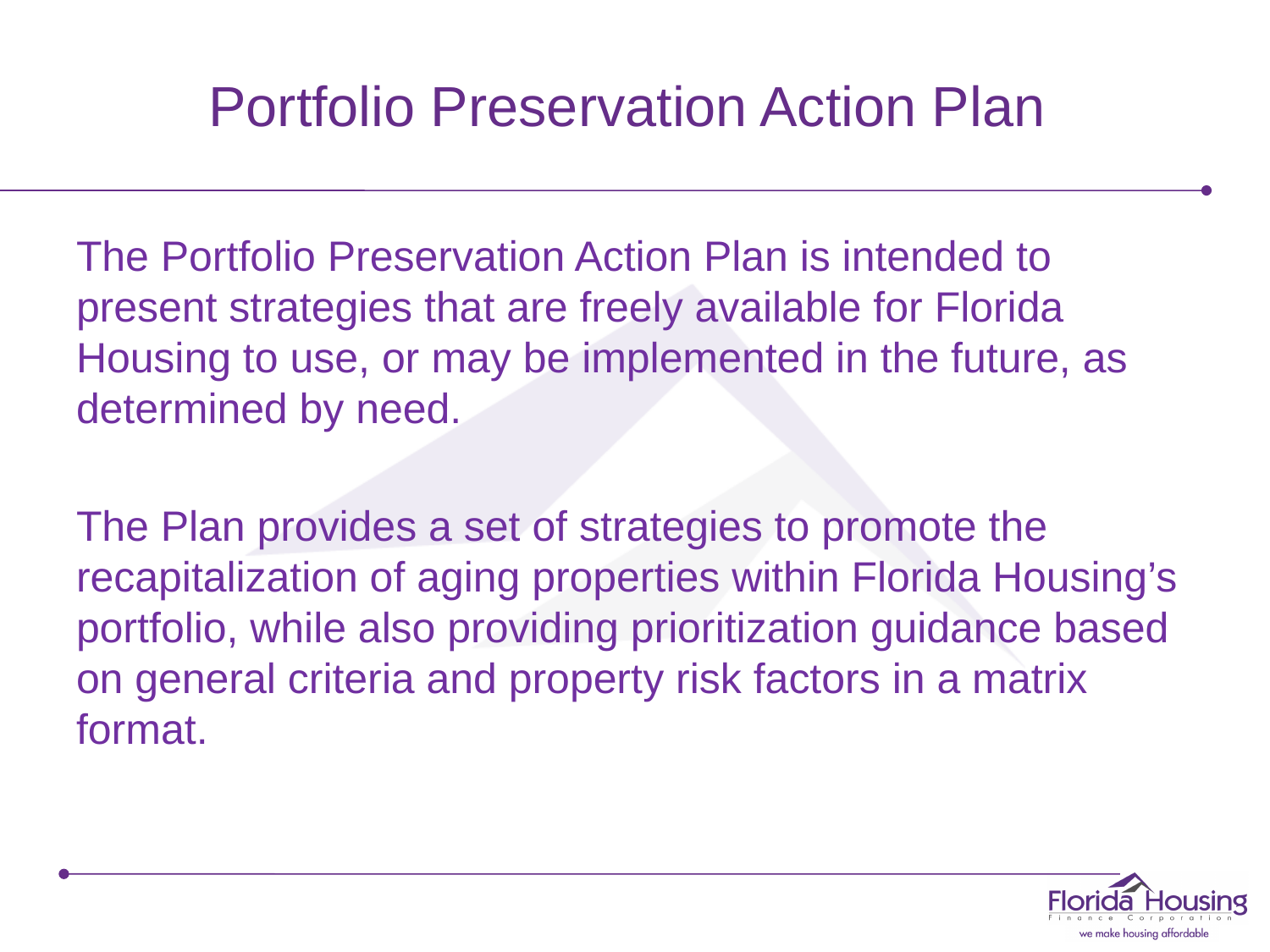

# Portfolio Preservation Action Plan
The Portfolio Preservation Action Plan is intended to present strategies that are freely available for Florida Housing to use, or may be implemented in the future, as determined by need.

The Plan provides a set of strategies to promote the recapitalization of aging properties within Florida Housing’s portfolio, while also providing prioritization guidance based on general criteria and property risk factors in a matrix format.